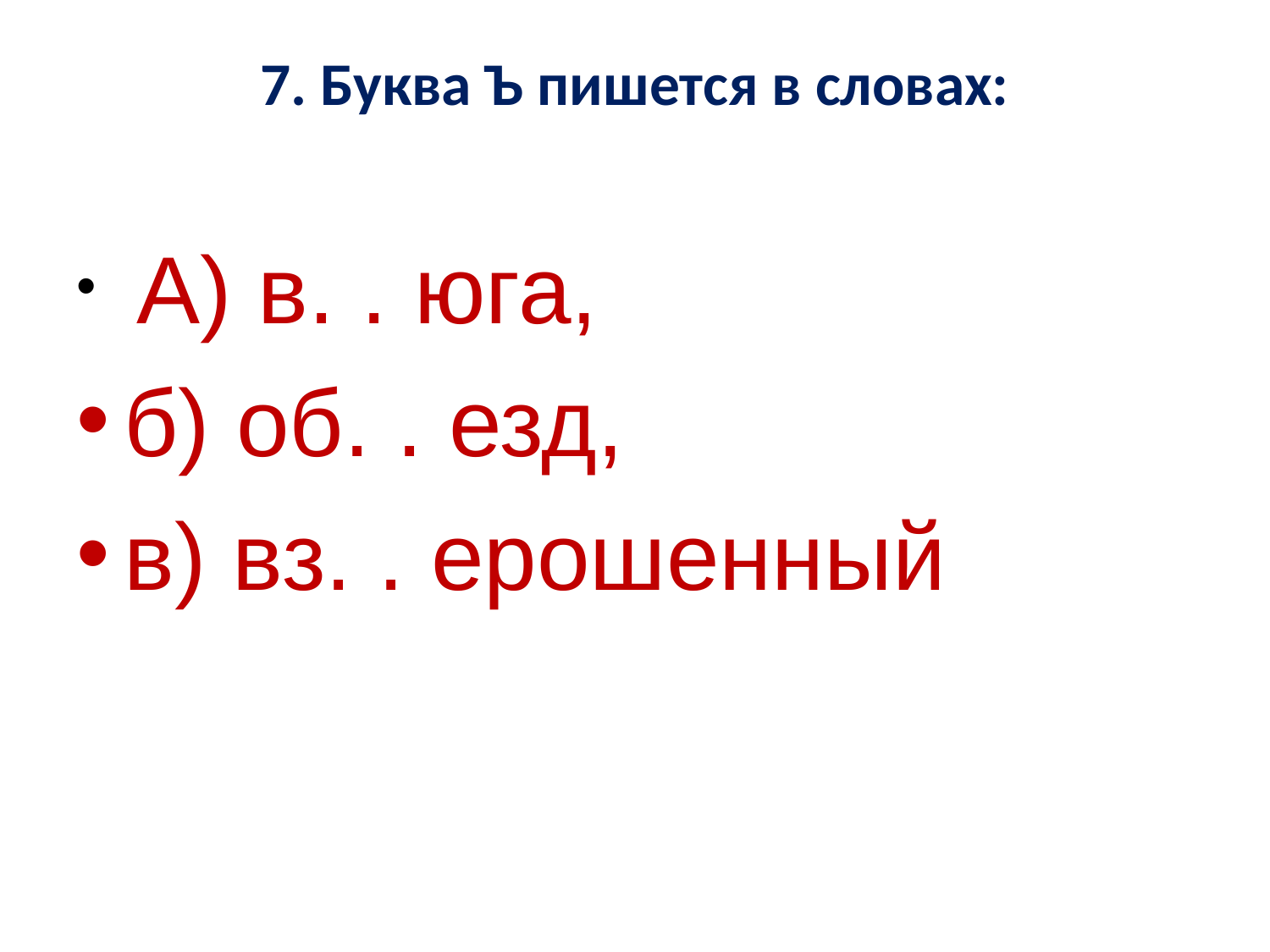

# 7. Буква Ъ пишется в словах:
 А) в. . юга,
б) об. . езд,
в) вз. . ерошенный